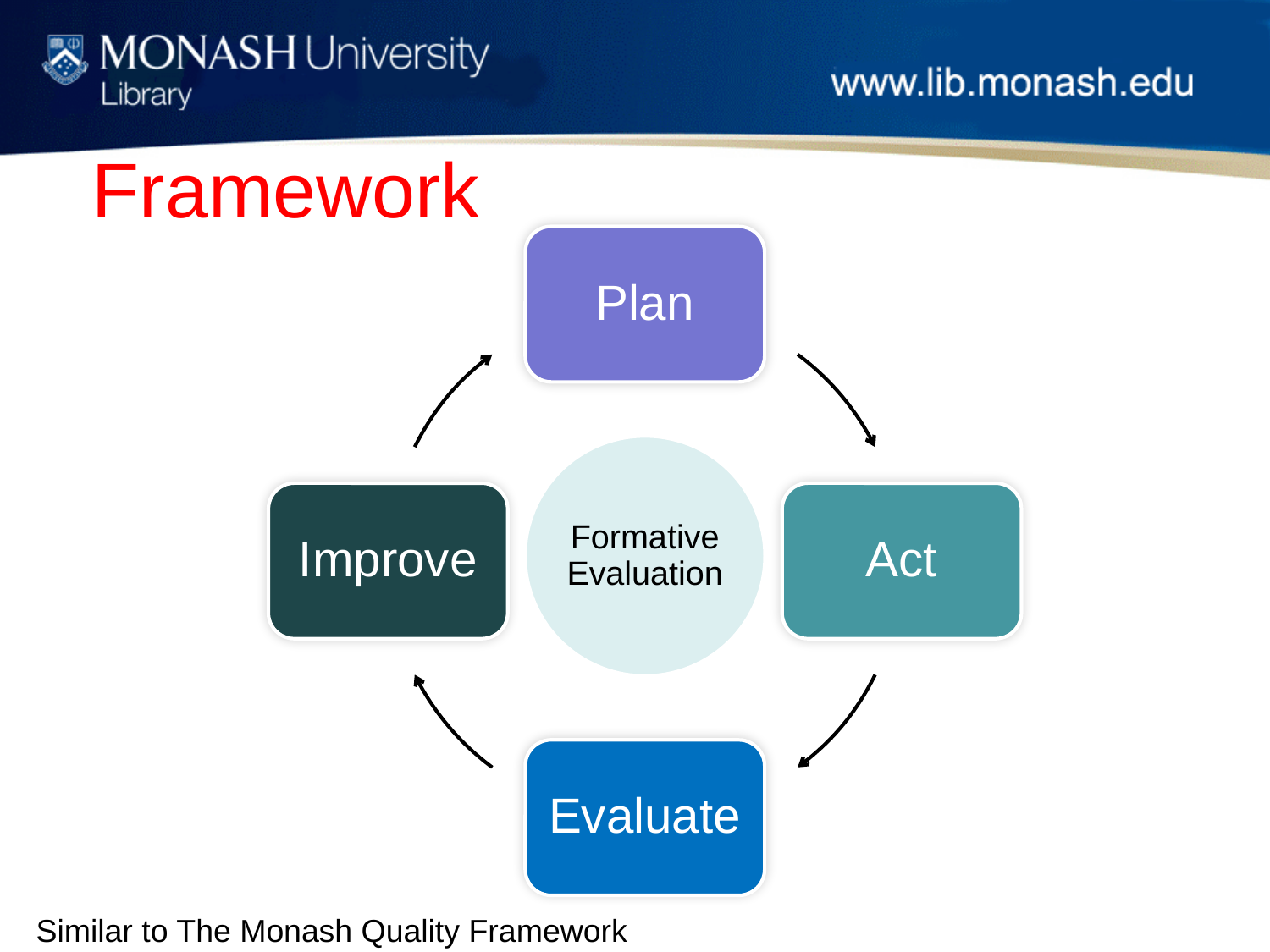

# Framework
Plan
Act
Evaluate
Improve
Formative Evaluation

Similar to The Monash Quality Framework